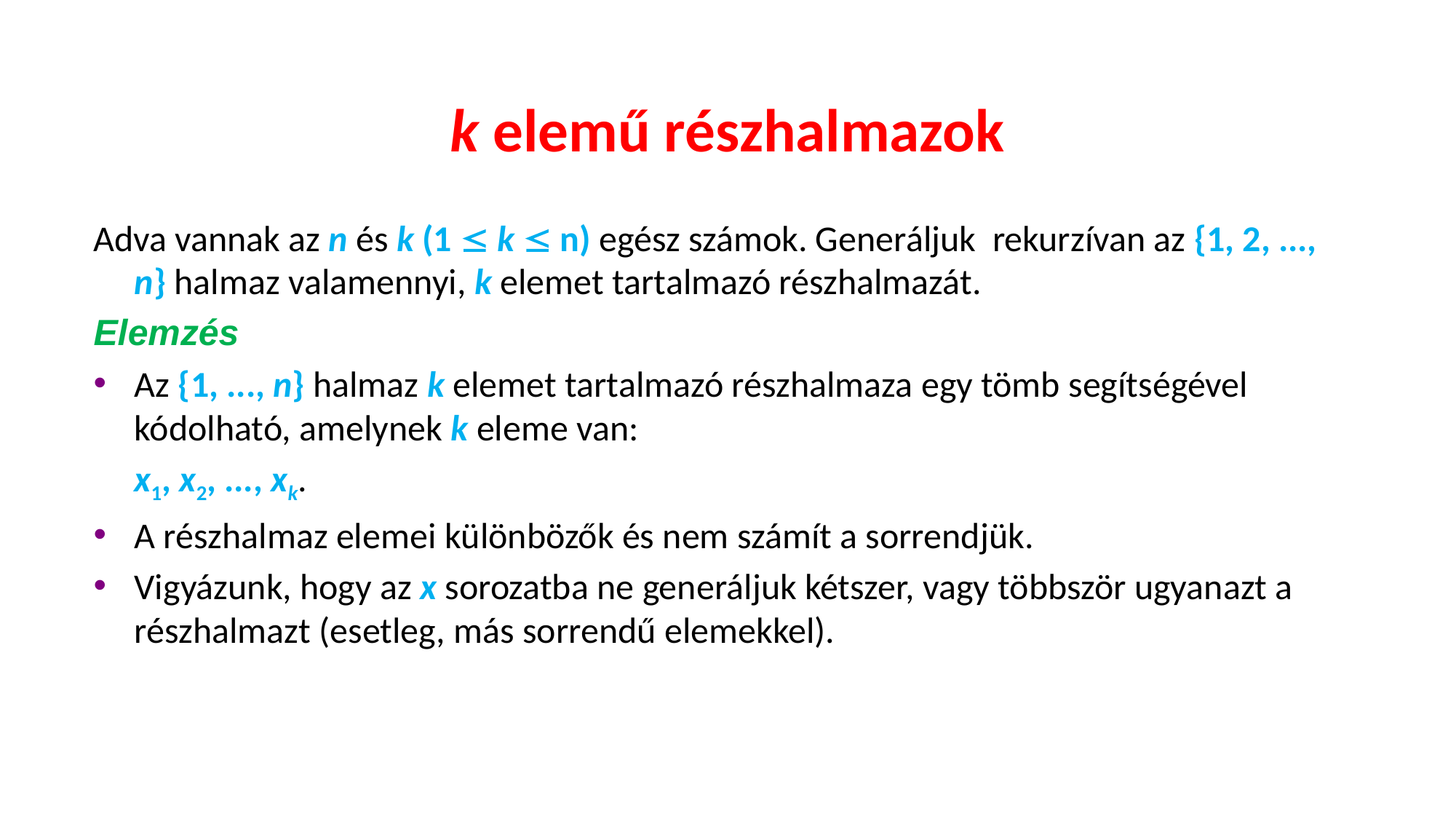

# k elemű részhalmazok
Adva vannak az n és k (1 ≤ k ≤ n) egész számok. Generáljuk  rekurzívan az {1, 2, ..., n} halmaz valamennyi, k elemet tartalmazó részhalmazát.
Elemzés
Az {1, ..., n} halmaz k elemet tartalmazó részhalmaza egy tömb segítségével kódolható, amelynek k eleme van:
	x1, x2, ..., xk.
A részhalmaz elemei különbözők és nem számít a sorrendjük.
Vigyázunk, hogy az x sorozatba ne generáljuk kétszer, vagy többször ugyanazt a részhalmazt (esetleg, más sorrendű elemekkel).